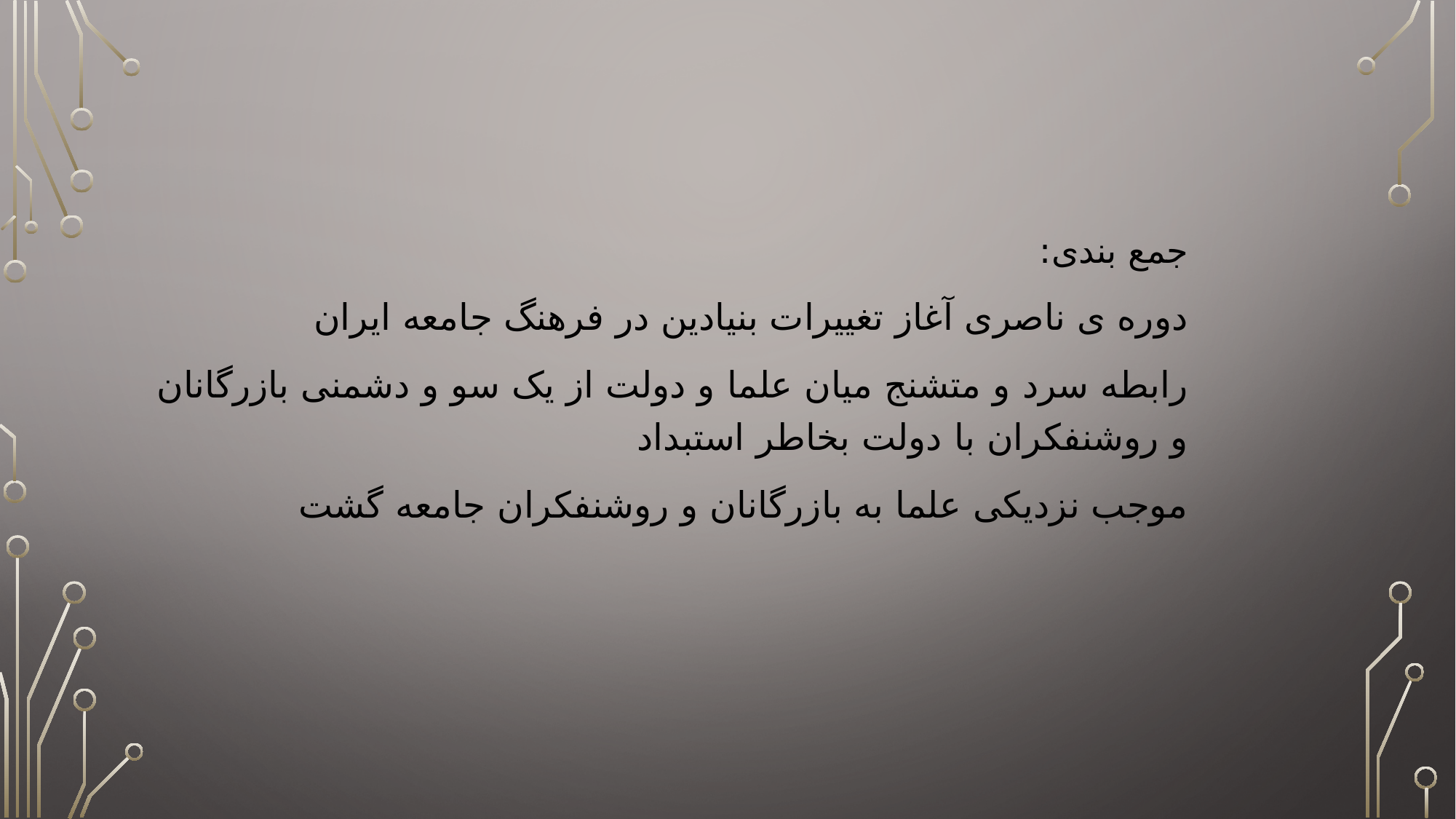

جمع بندی:
دوره ی ناصری آغاز تغییرات بنیادین در فرهنگ جامعه ایران
رابطه سرد و متشنج میان علما و دولت از یک سو و دشمنی بازرگانان و روشنفکران با دولت بخاطر استبداد
موجب نزدیکی علما به بازرگانان و روشنفکران جامعه گشت